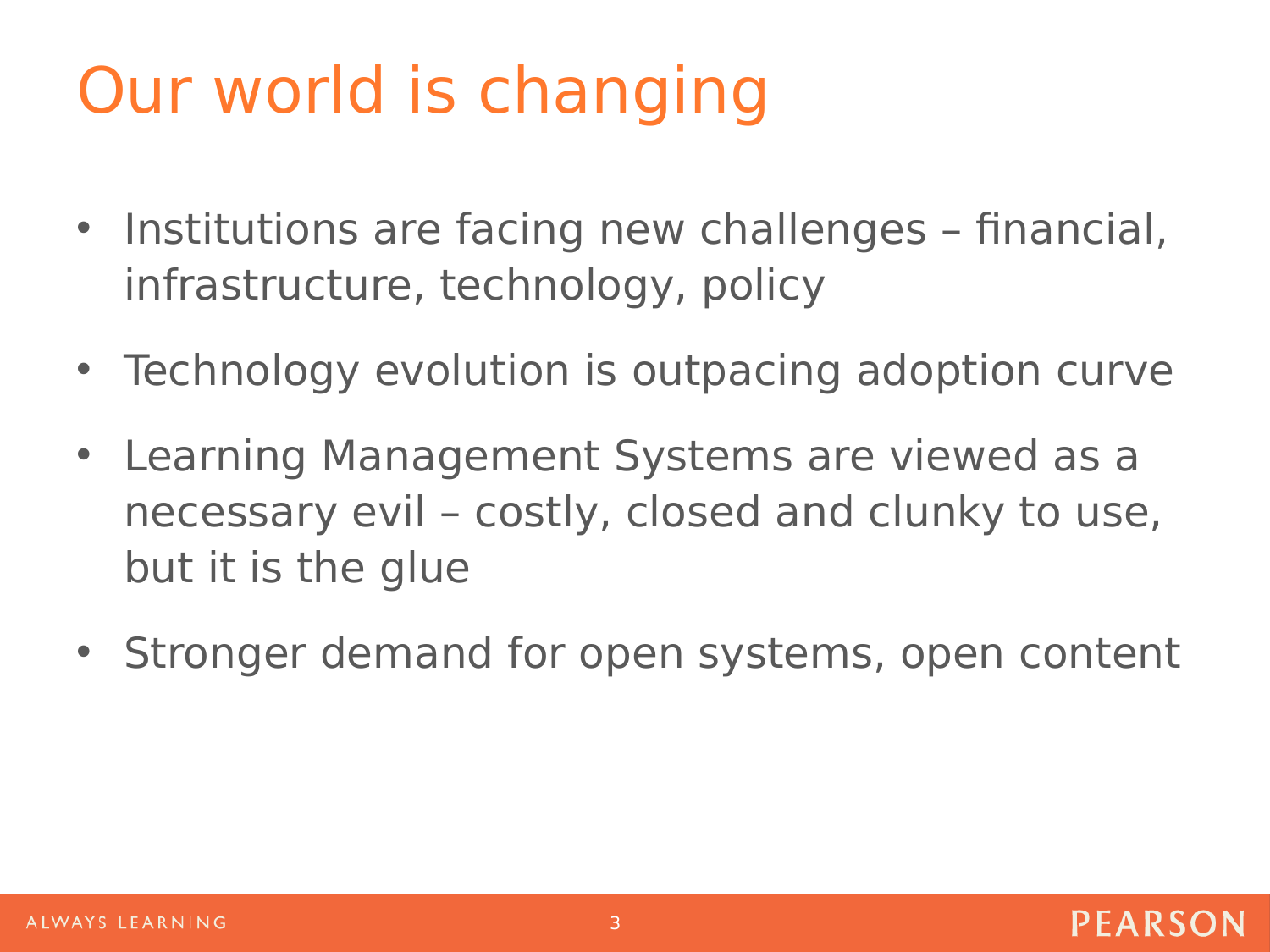

# Our world is changing
Institutions are facing new challenges – financial, infrastructure, technology, policy
Technology evolution is outpacing adoption curve
Learning Management Systems are viewed as a necessary evil – costly, closed and clunky to use, but it is the glue
Stronger demand for open systems, open content

3